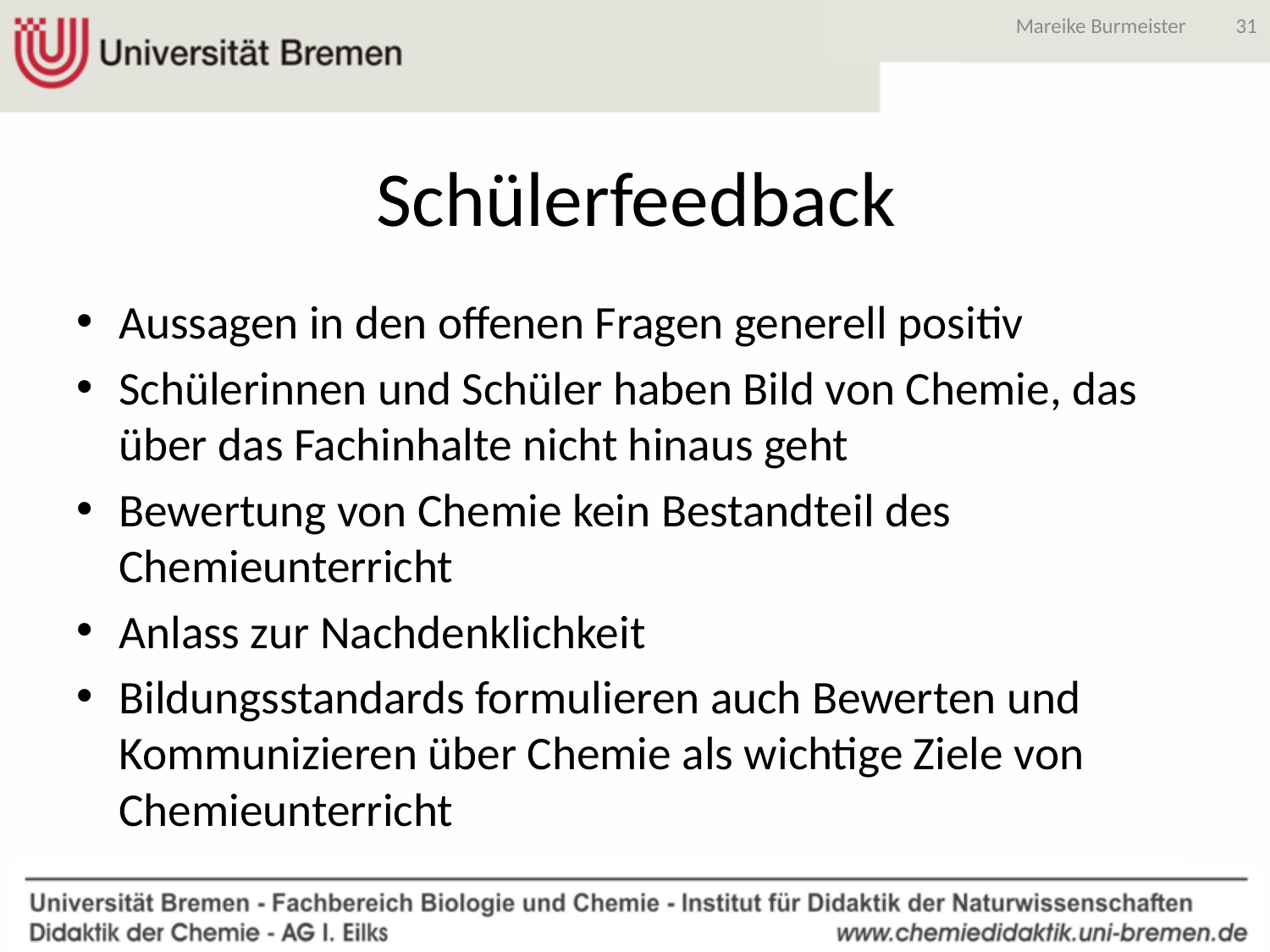

31
Mareike Burmeister
# Schülerfeedback
Aussagen in den offenen Fragen generell positiv
Schülerinnen und Schüler haben Bild von Chemie, das über das Fachinhalte nicht hinaus geht
Bewertung von Chemie kein Bestandteil des Chemieunterricht
Anlass zur Nachdenklichkeit
Bildungsstandards formulieren auch Bewerten und Kommunizieren über Chemie als wichtige Ziele von Chemieunterricht